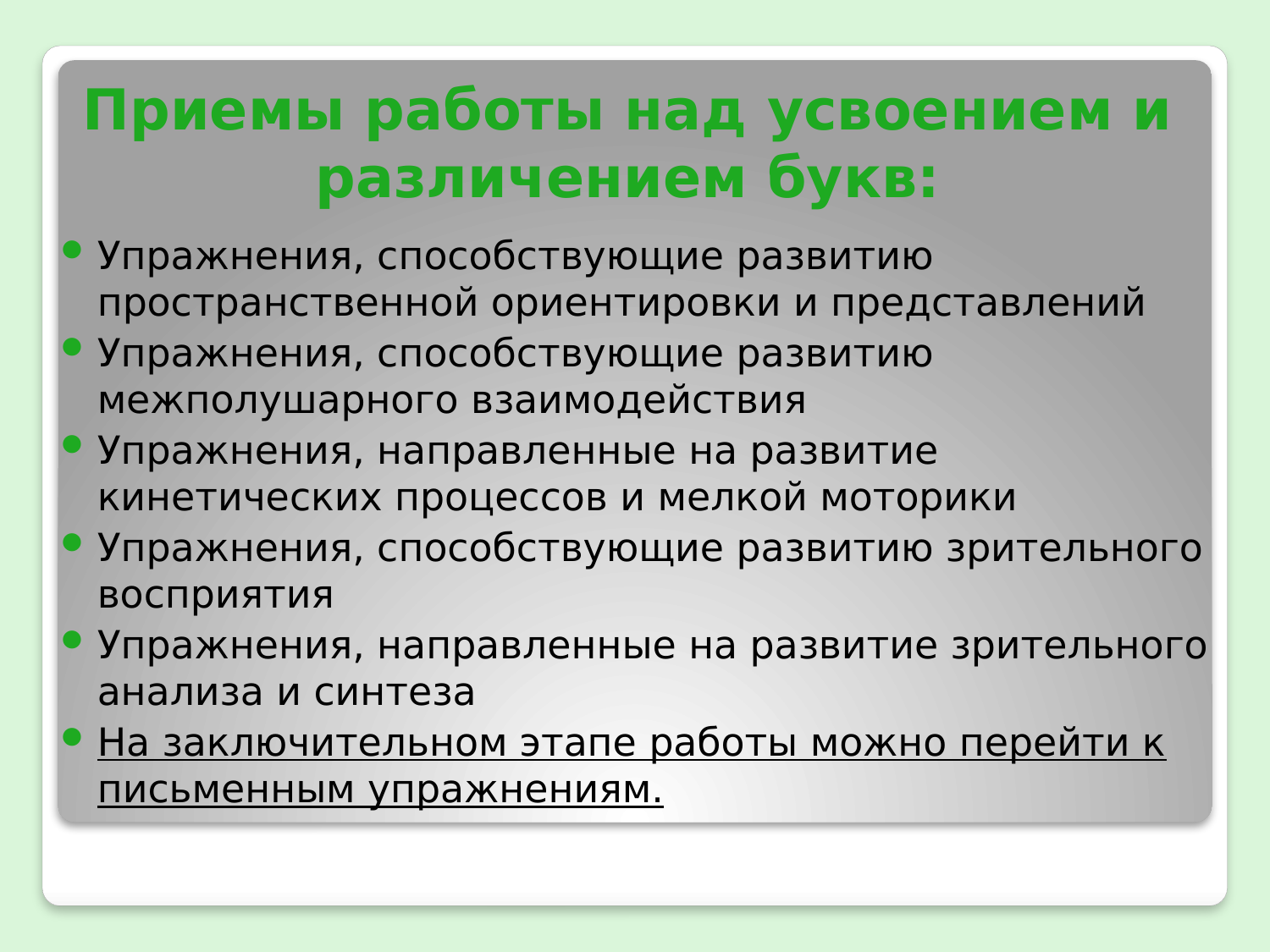

# Приемы работы над усвоением и различением букв:
Упражнения, способствующие развитию пространственной ориентировки и представлений
Упражнения, способствующие развитию межполушарного взаимодействия
Упражнения, направленные на развитие кинетических процессов и мелкой моторики
Упражнения, способствующие развитию зрительного восприятия
Упражнения, направленные на развитие зрительного анализа и синтеза
На заключительном этапе работы можно перейти к письменным упражнениям.